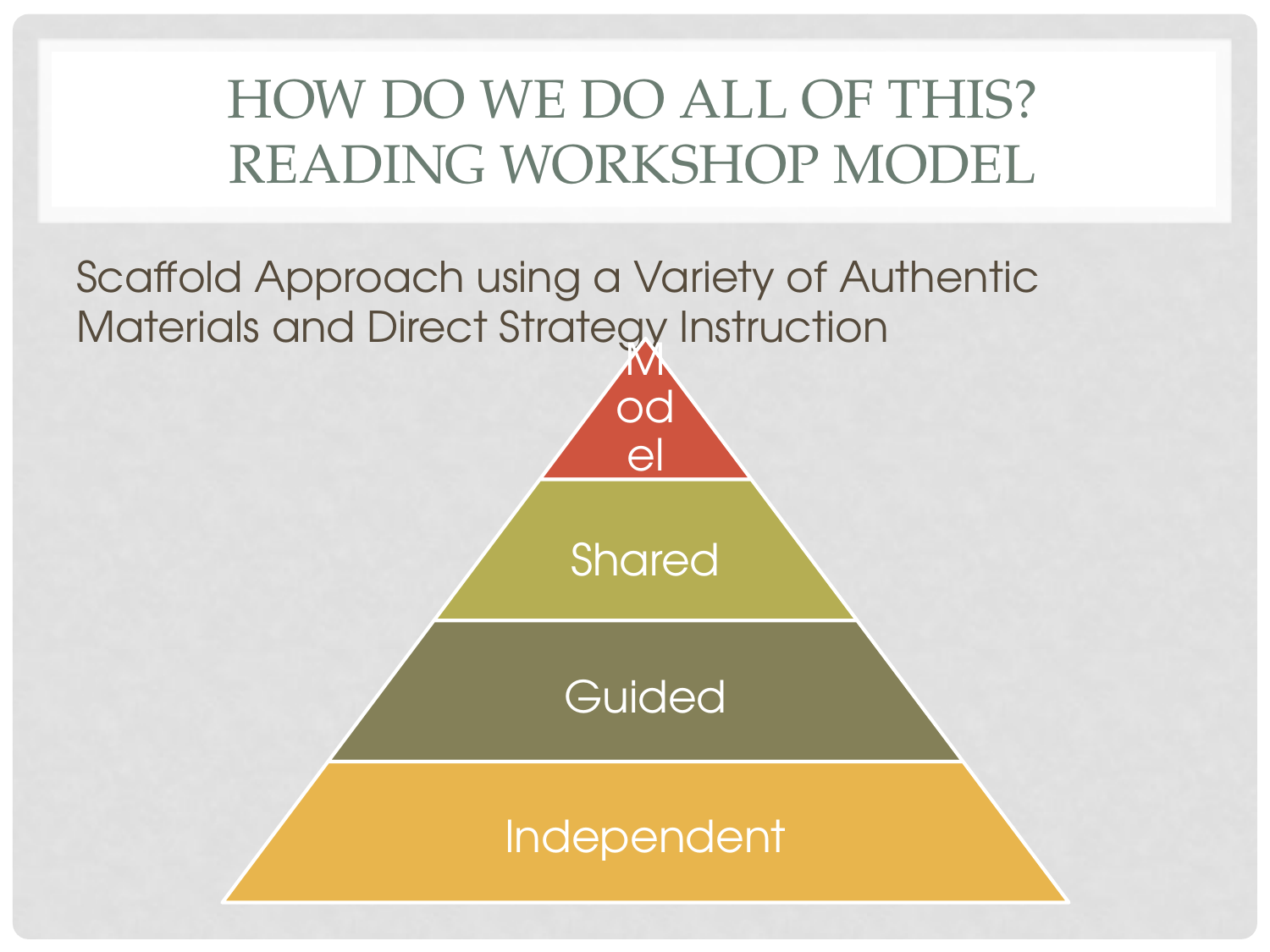

# How do we do ALL of This? Reading Workshop Model
Scaffold Approach using a Variety of Authentic Materials and Direct Strategy Instruction
Modeled
Shared
Guided
Independent